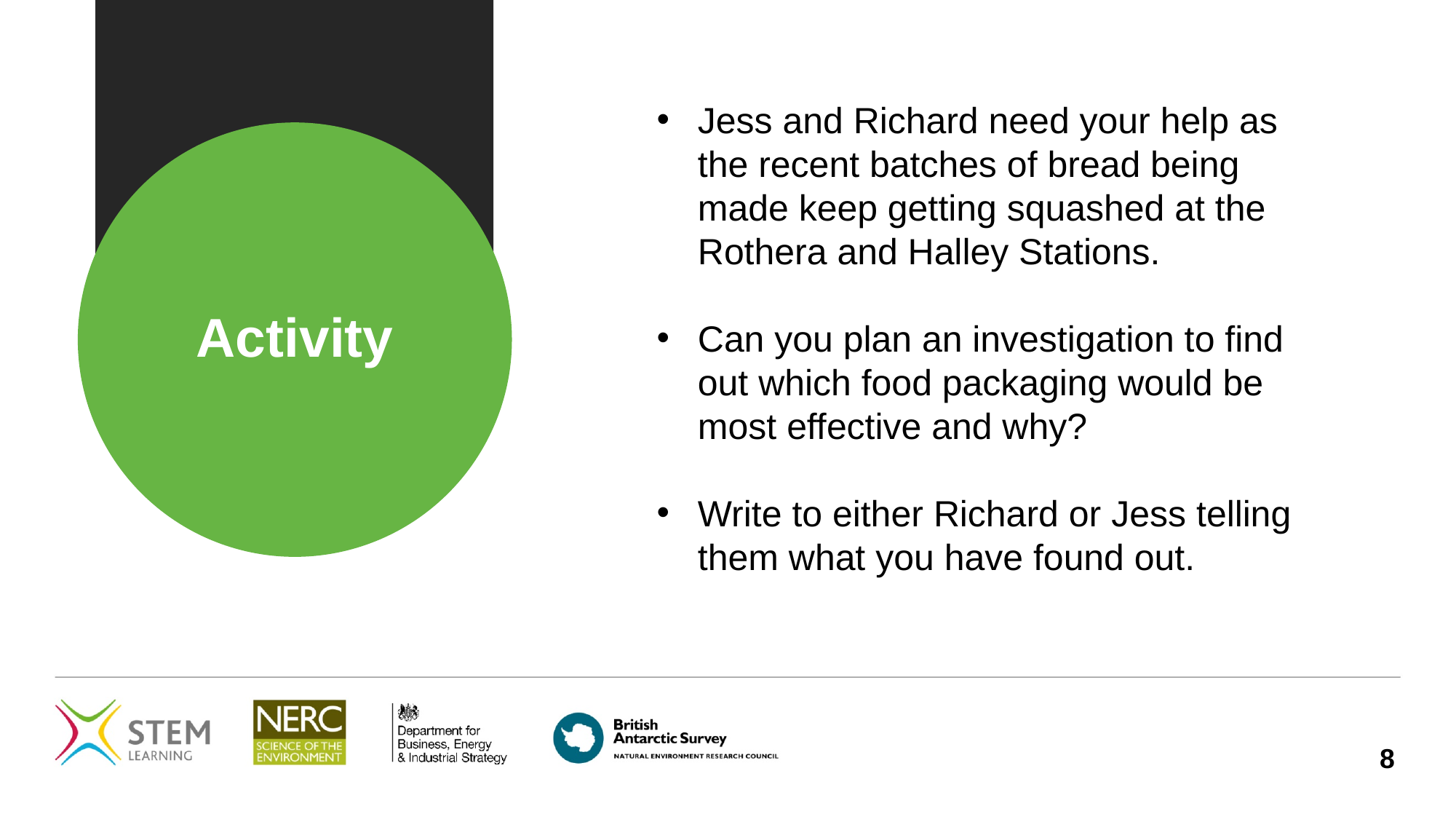

Jess and Richard need your help as the recent batches of bread being made keep getting squashed at the Rothera and Halley Stations.

Can you plan an investigation to find out which food packaging would be most effective and why?

Write to either Richard or Jess telling them what you have found out.

# Activity
8